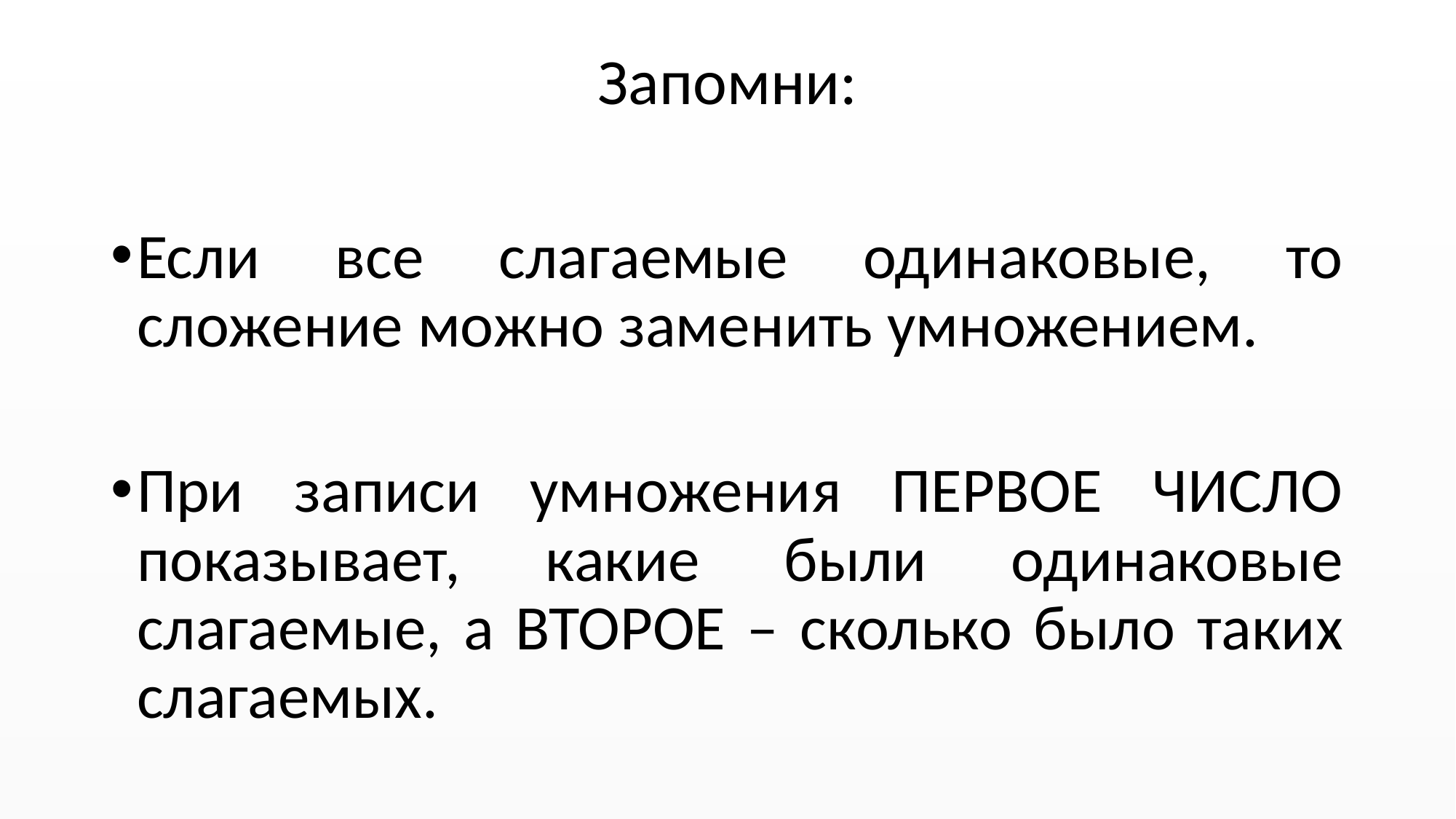

# Запомни:
Если все слагаемые одинаковые, то сложение можно заменить умножением.

При записи умножения ПЕРВОЕ ЧИСЛО показывает, какие были одинаковые слагаемые, а ВТОРОЕ – сколько было таких слагаемых.